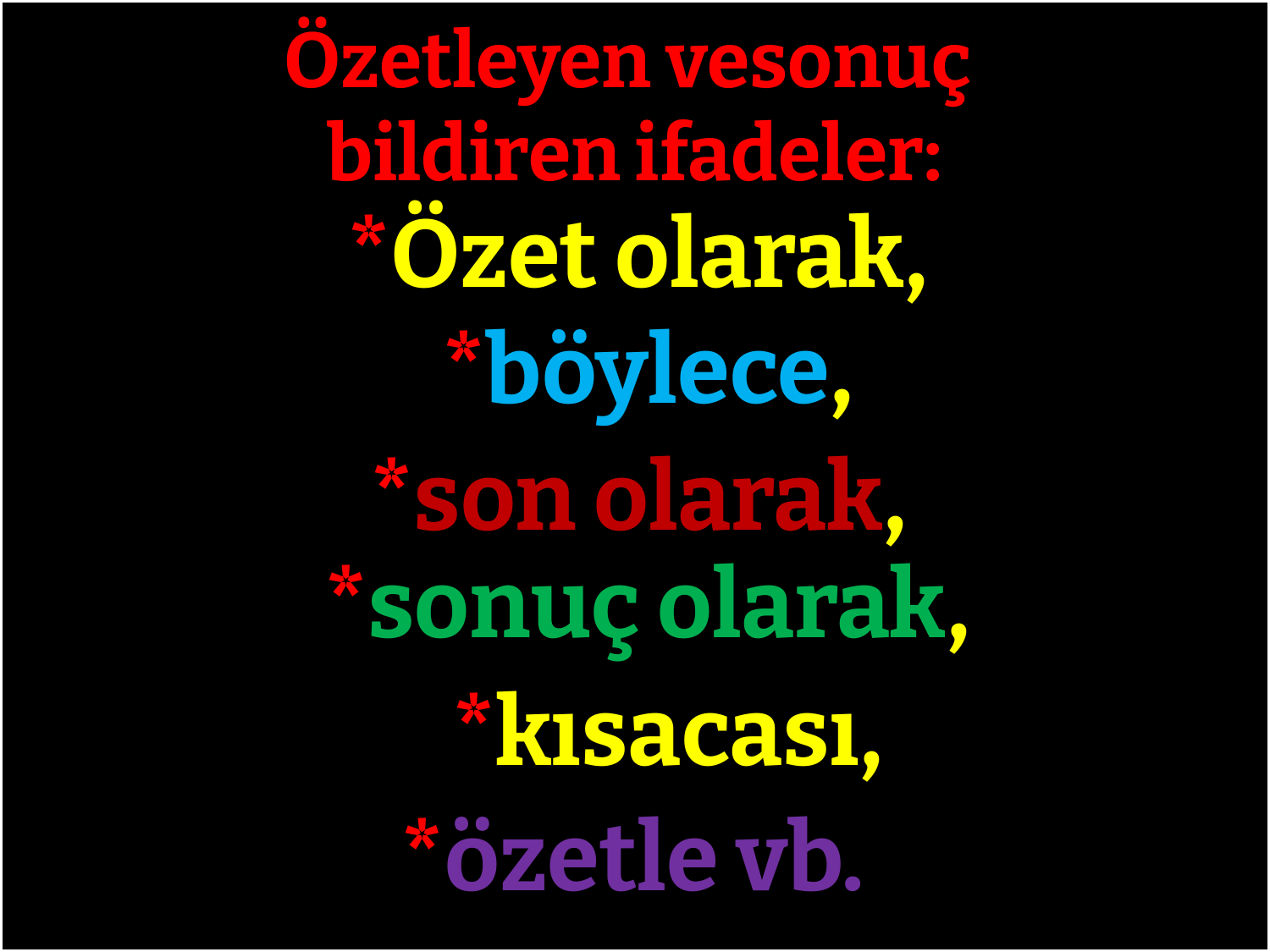

Özetleyen vesonuç
bildiren ifadeler:
*Özet olarak,
#
*böylece,
*son olarak,
*sonuç olarak,
*kısacası,
*özetle vb.